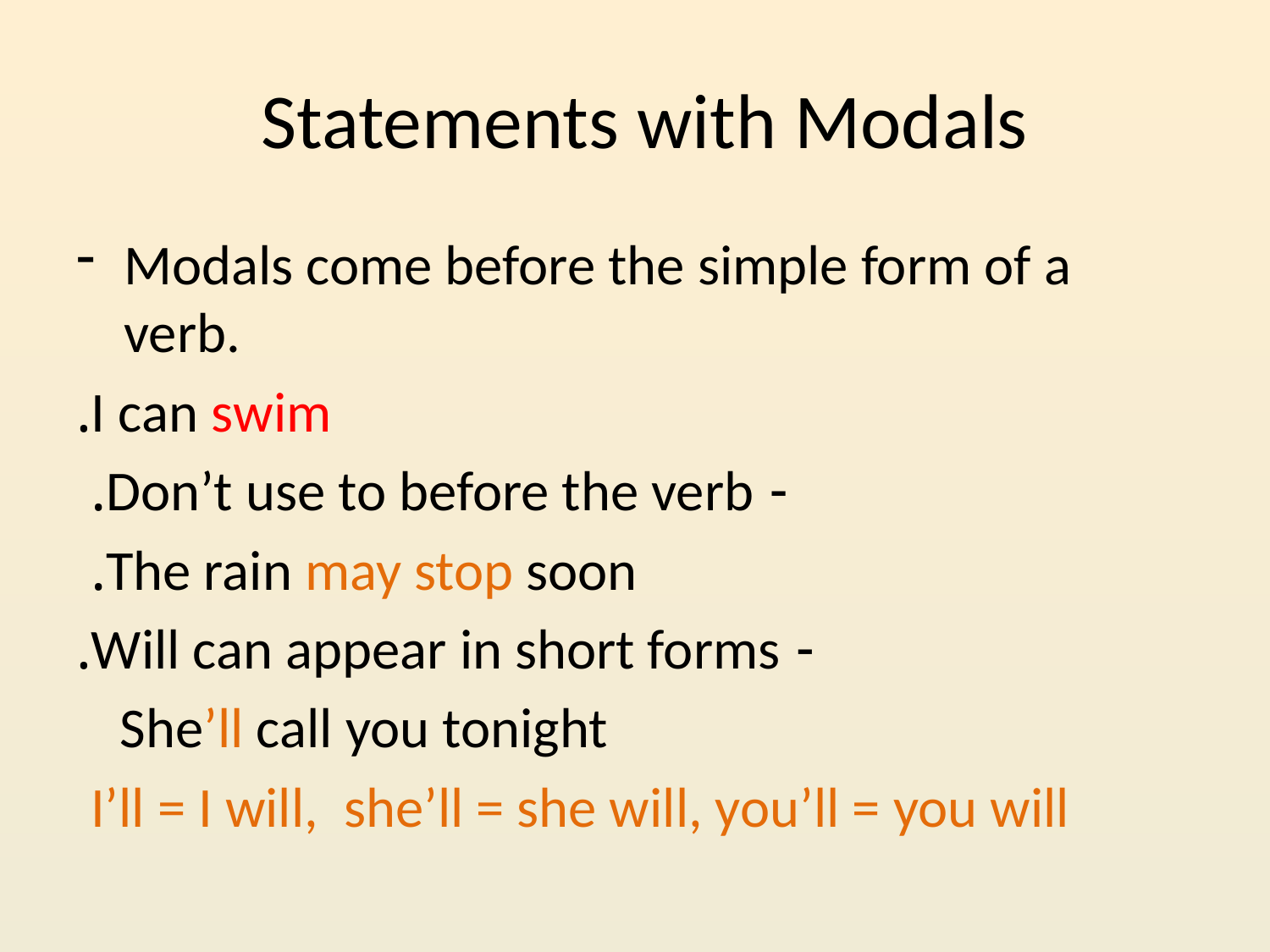

# Statements with Modals
Modals come before the simple form of a verb.
I can swim.
- Don’t use to before the verb.
The rain may stop soon.
- Will can appear in short forms.
She’ll call you tonight
I’ll = I will,  she’ll = she will, you’ll = you will